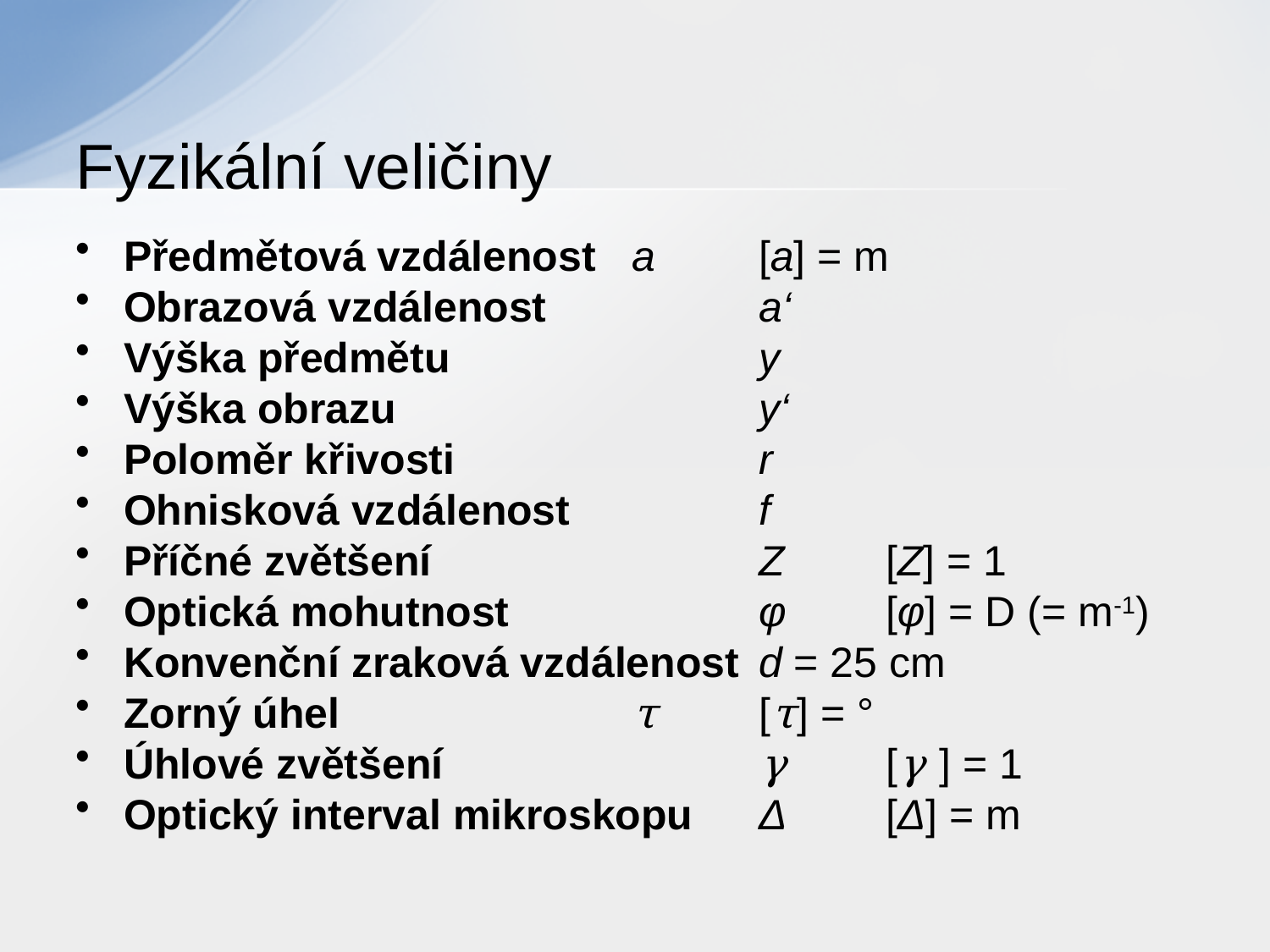

# Fyzikální veličiny
Předmětová vzdálenost	a	[a] = m
Obrazová vzdálenost		a‘
Výška předmětu			y
Výška obrazu			y‘
Poloměr křivosti			r
Ohnisková vzdálenost		f
Příčné zvětšení			Z	[Z] = 1
Optická mohutnost		φ	[φ] = D (= m-1)
Konvenční zraková vzdálenost 	d = 25 cm
Zorný úhel			τ	[τ] = °
Úhlové zvětšení			γ	[γ ] = 1
Optický interval mikroskopu	Δ	[Δ] = m